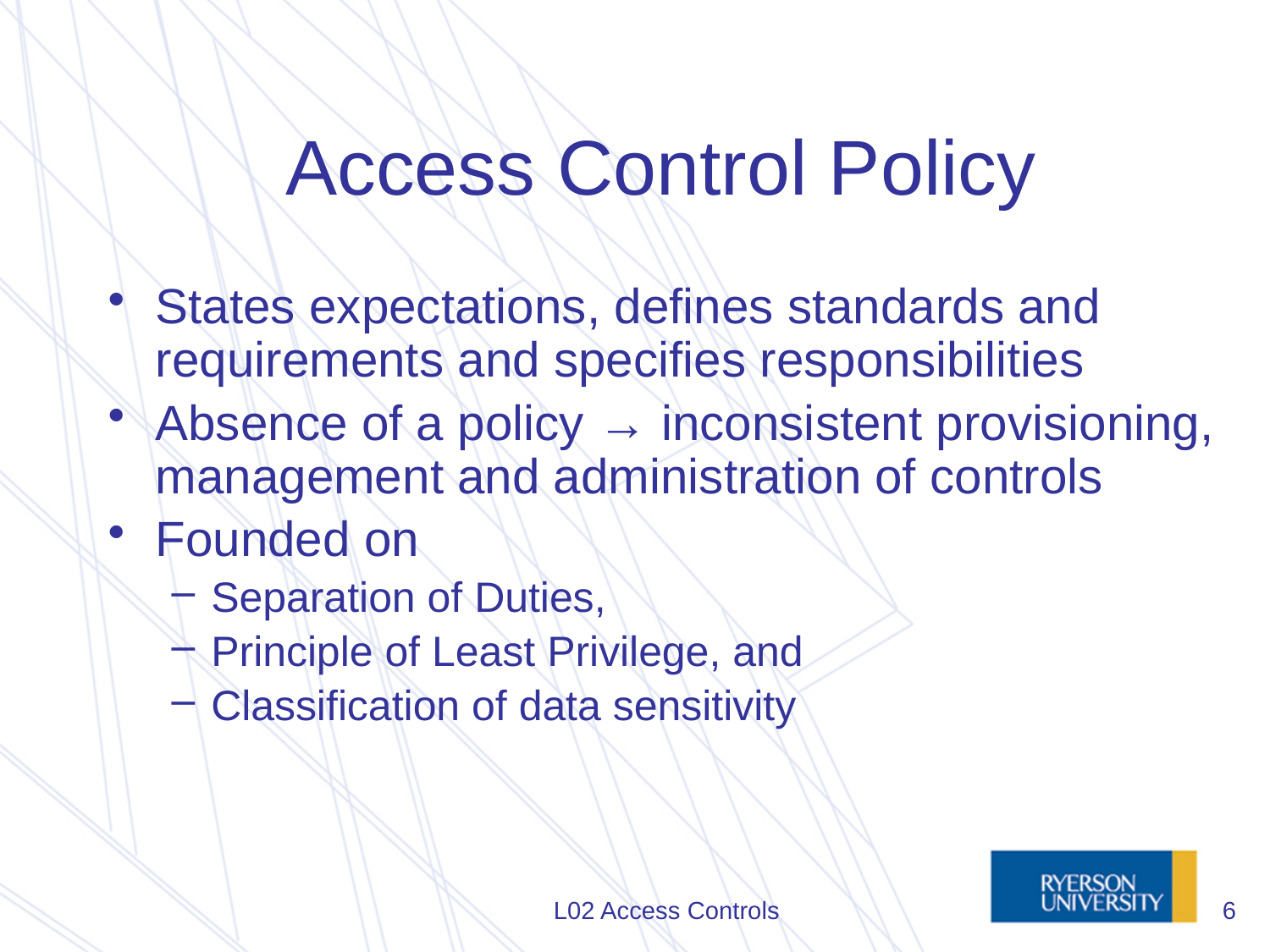

# Access Control Policy
States expectations, defines standards and requirements and specifies responsibilities
Absence of a policy → inconsistent provisioning, management and administration of controls
Founded on
Separation of Duties,
Principle of Least Privilege, and
Classification of data sensitivity
L02 Access Controls
6